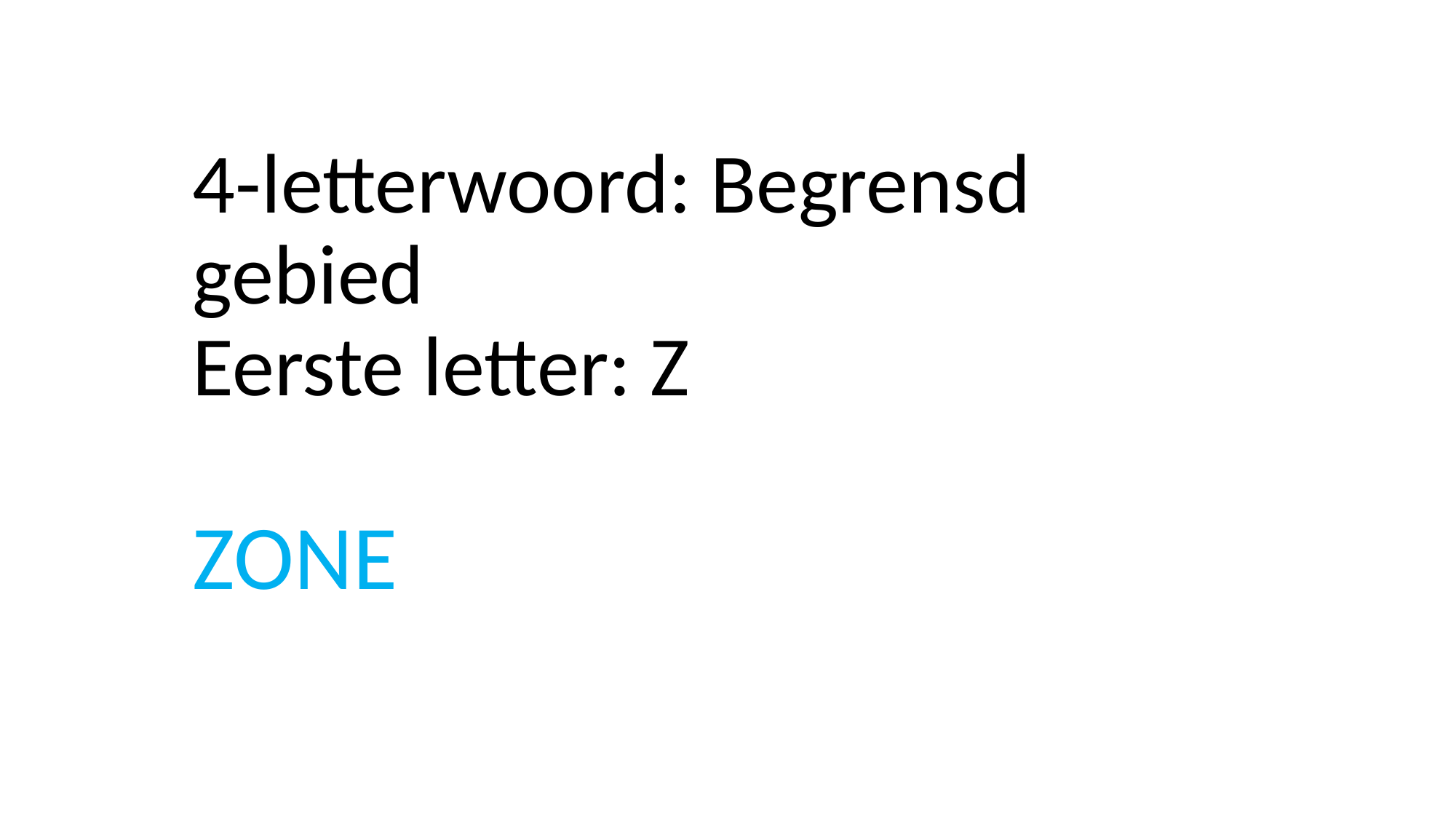

# 4-letterwoord: Begrensd gebied Eerste letter: Z
ZONE